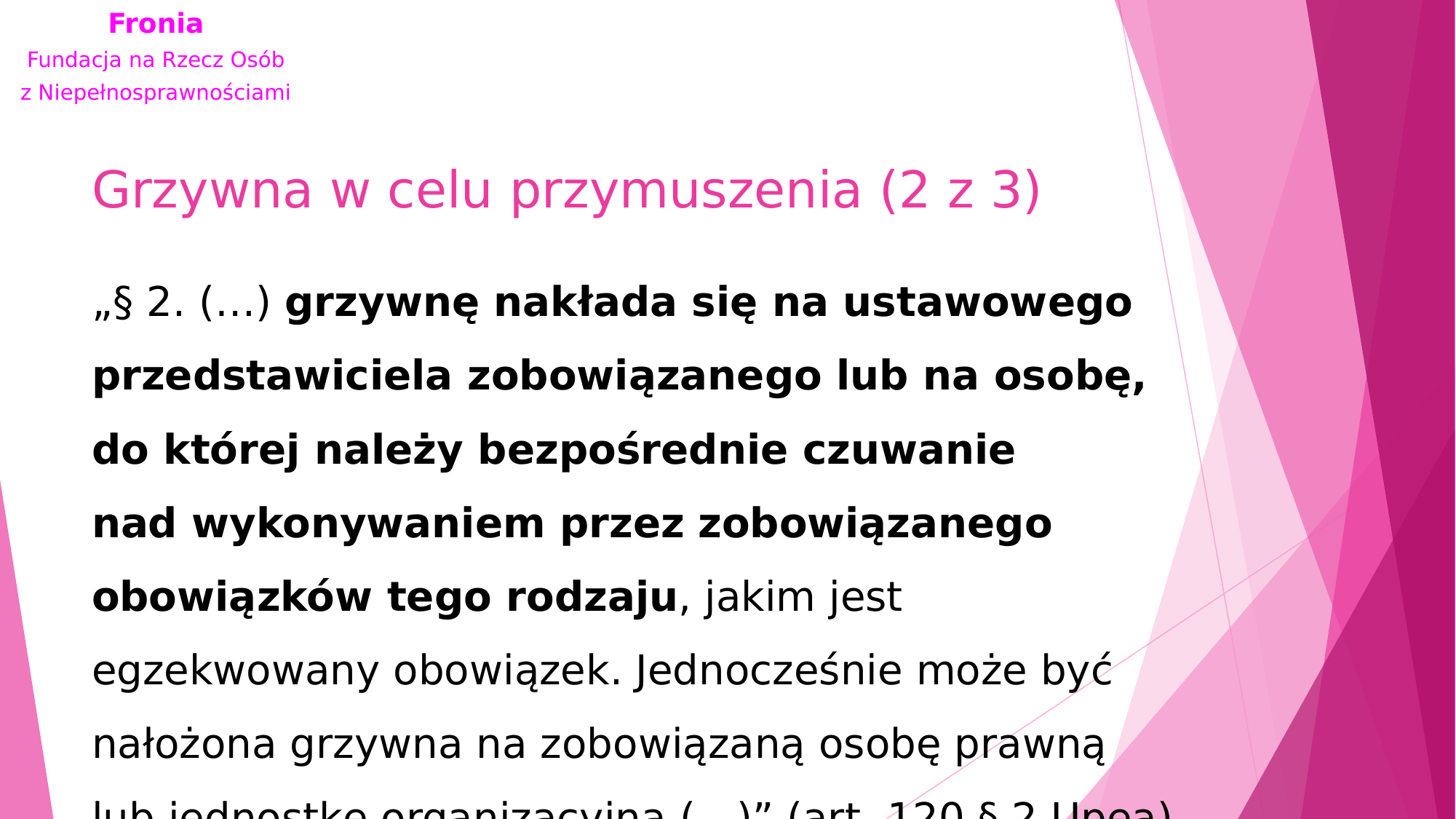

# Grzywna w celu przymuszenia (2 z 3)
„§ 2. (…) grzywnę nakłada się na ustawowego przedstawiciela zobowiązanego lub na osobę, do której należy bezpośrednie czuwanie nad wykonywaniem przez zobowiązanego obowiązków tego rodzaju, jakim jest egzekwowany obowiązek. Jednocześnie może być nałożona grzywna na zobowiązaną osobę prawną lub jednostkę organizacyjną (…)” (art. 120 § 2 Upea)